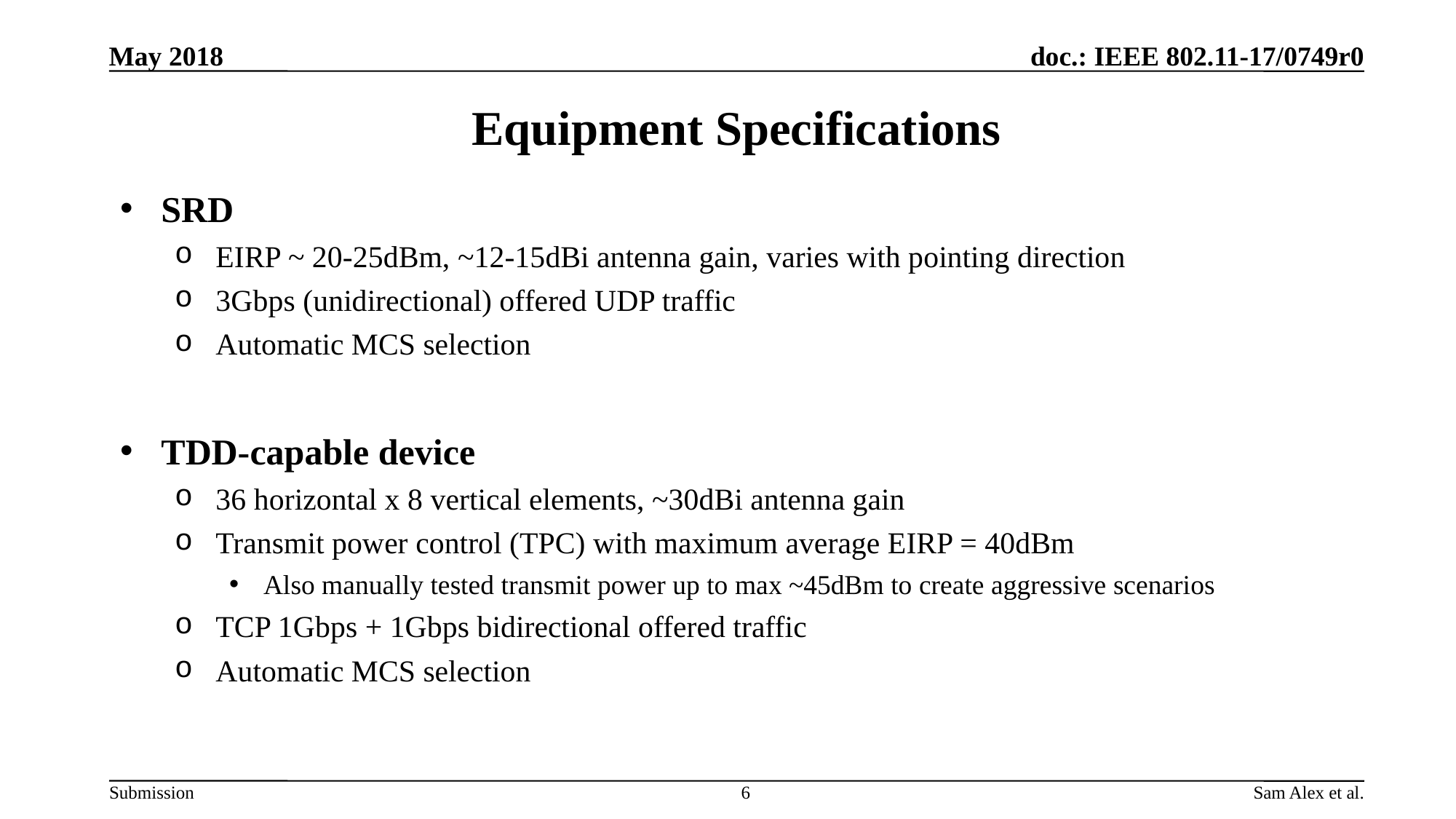

May 2018
# Equipment Specifications
SRD
EIRP ~ 20-25dBm, ~12-15dBi antenna gain, varies with pointing direction
3Gbps (unidirectional) offered UDP traffic
Automatic MCS selection

TDD-capable device
36 horizontal x 8 vertical elements, ~30dBi antenna gain
Transmit power control (TPC) with maximum average EIRP = 40dBm
Also manually tested transmit power up to max ~45dBm to create aggressive scenarios
TCP 1Gbps + 1Gbps bidirectional offered traffic
Automatic MCS selection

6
Sam Alex et al.